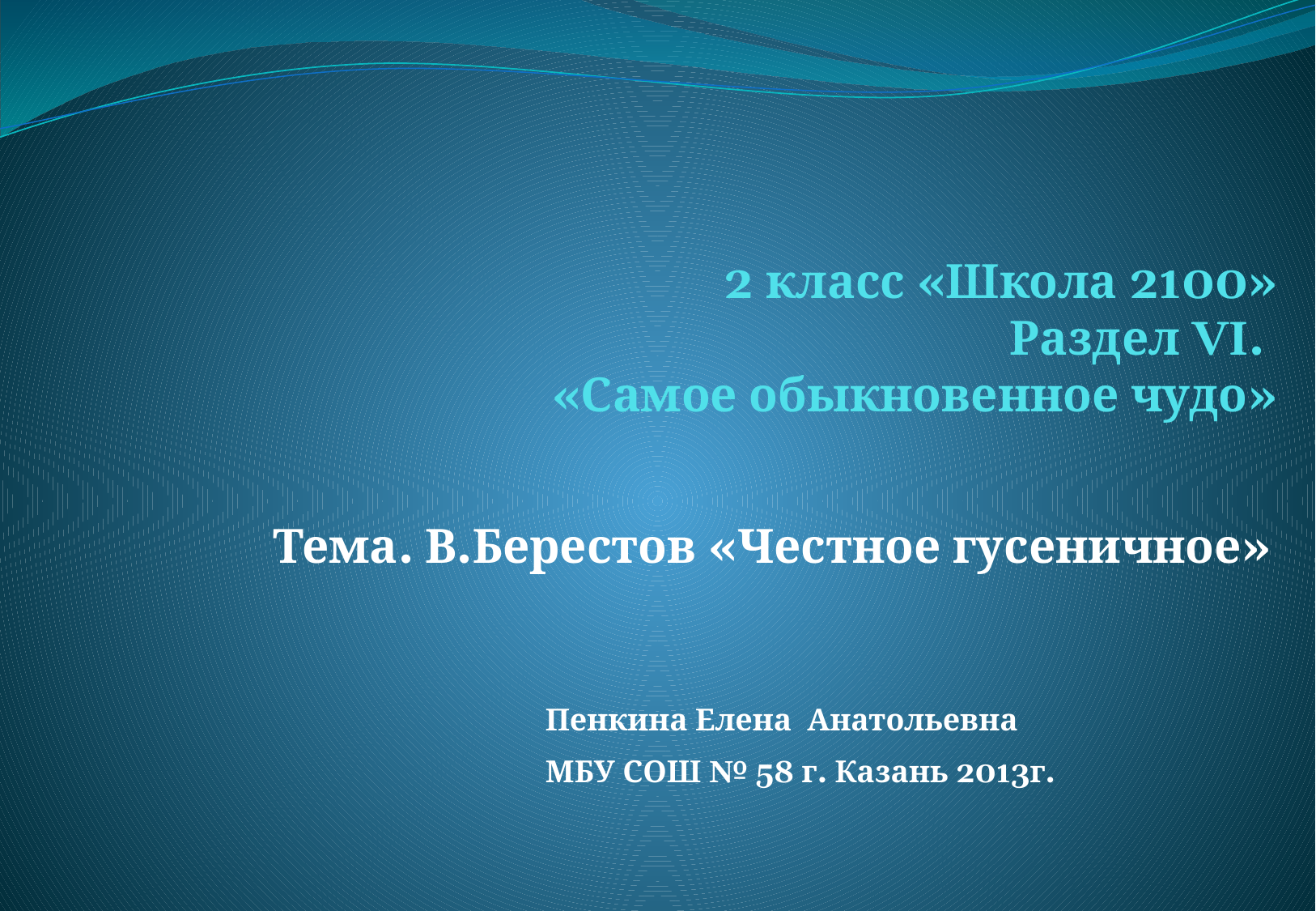

# 2 класс «Школа 2100» Раздел VI. «Самое обыкновенное чудо»
Тема. В.Берестов «Честное гусеничное»

Пенкина Елена  Анатольевна
МБУ СОШ № 58 г. Казань 2013г.